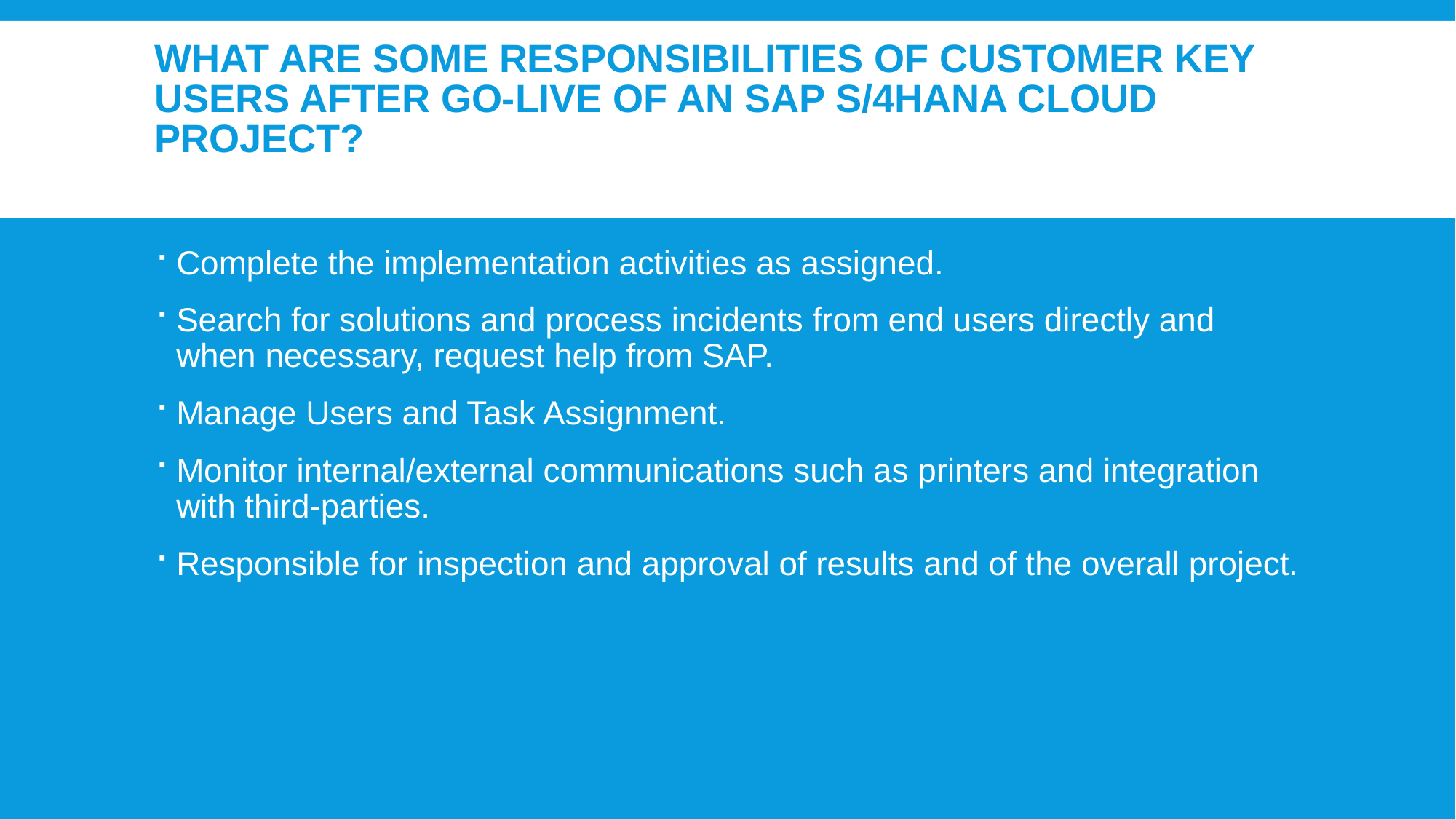

# What are some responsibilities of customer key users after go-live of an SAP S/4HANA Cloud project?
Complete the implementation activities as assigned.
Search for solutions and process incidents from end users directly and when necessary, request help from SAP.
Manage Users and Task Assignment.
Monitor internal/external communications such as printers and integration with third-parties.
Responsible for inspection and approval of results and of the overall project.